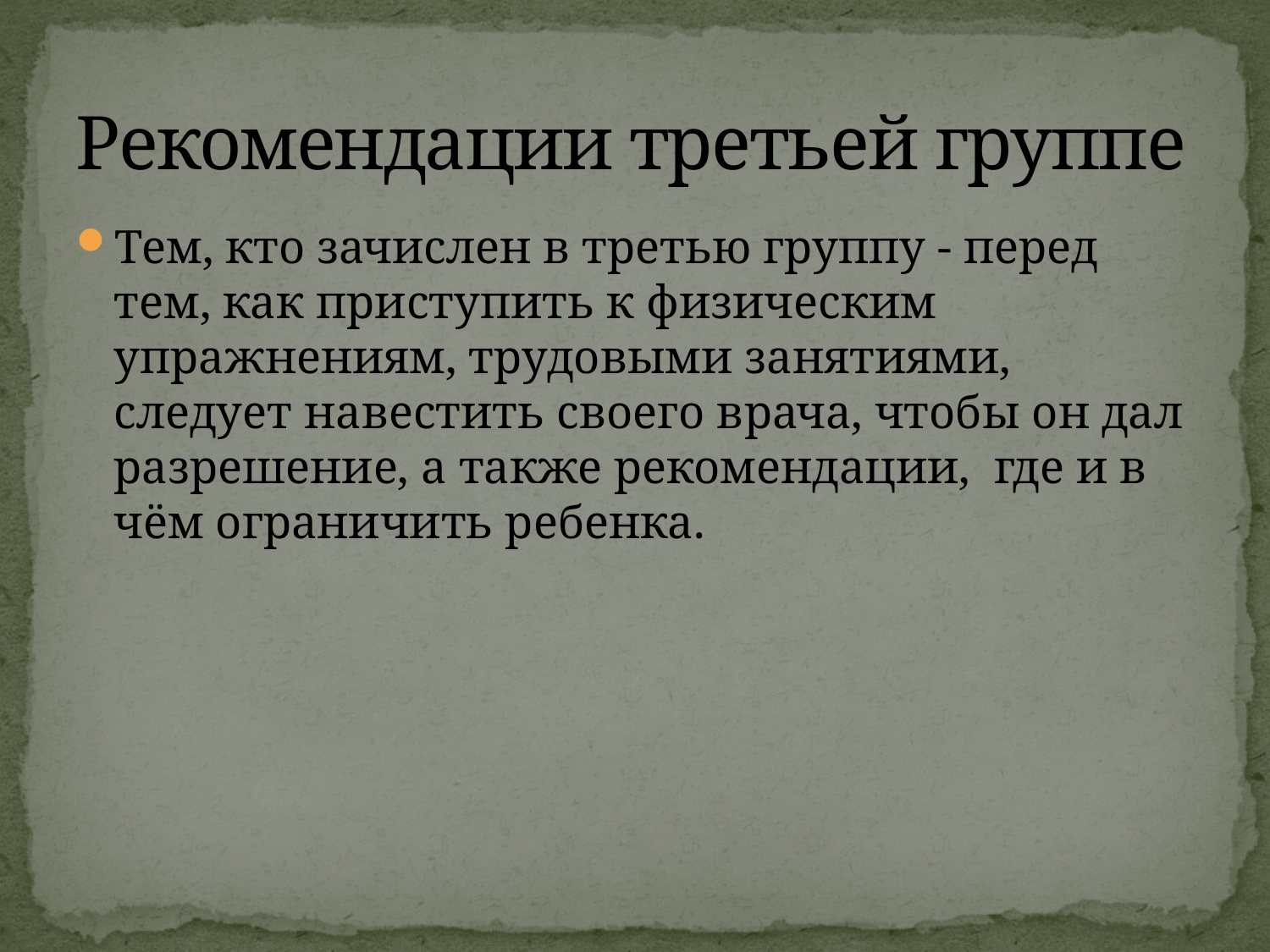

# Рекомендации третьей группе
Тем, кто зачислен в третью группу - перед тем, как приступить к физическим упражнениям, трудовыми занятиями, следует навестить своего врача, чтобы он дал разрешение, а также рекомендации,  где и в чём ограничить ребенка.